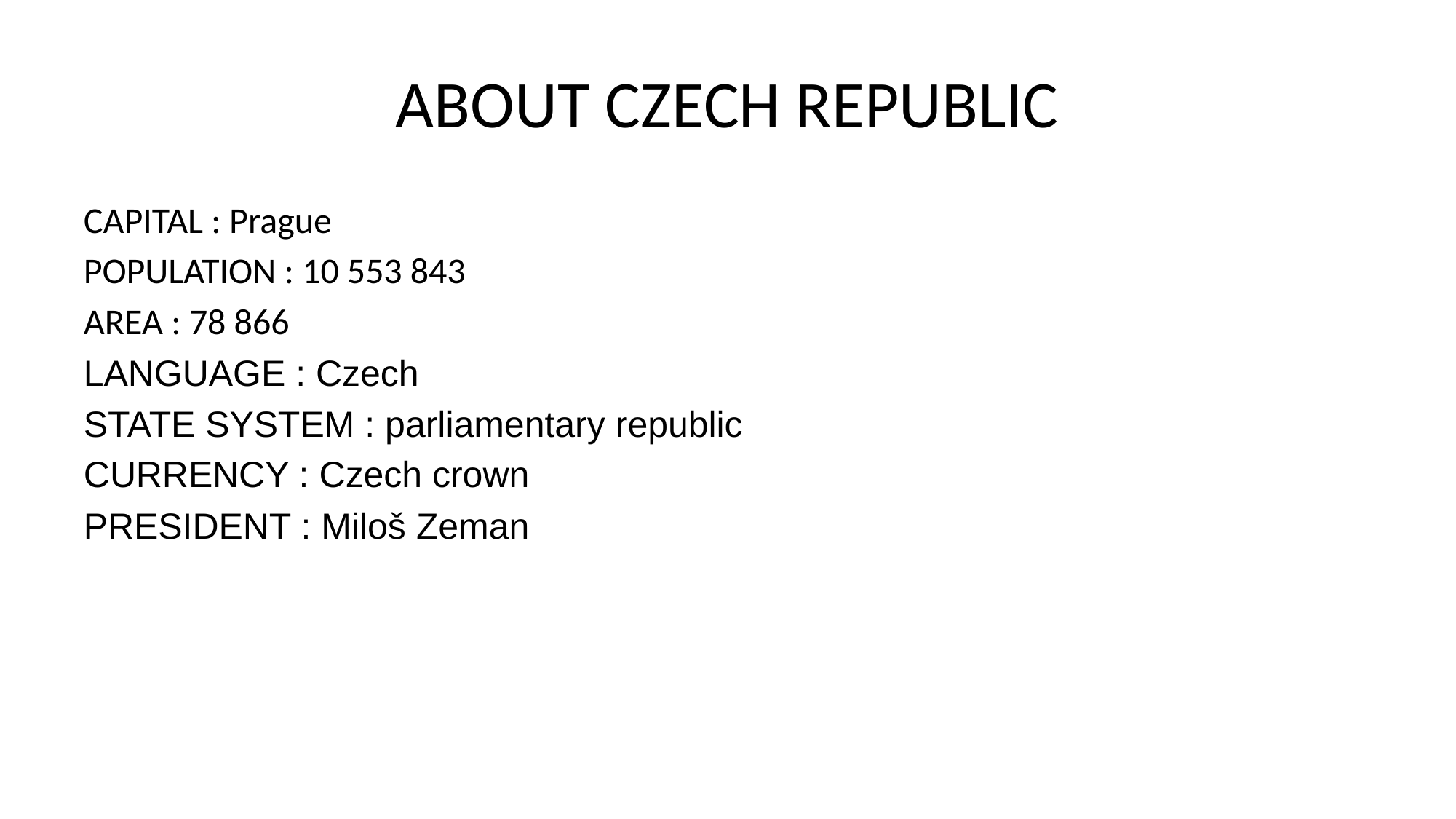

# ABOUT CZECH REPUBLIC
CAPITAL : Prague
POPULATION : 10 553 843
AREA : 78 866 km²
LANGUAGE : Czech
STATE SYSTEM : parliamentary republic
CURRENCY : Czech crown
PRESIDENT : Miloš Zeman